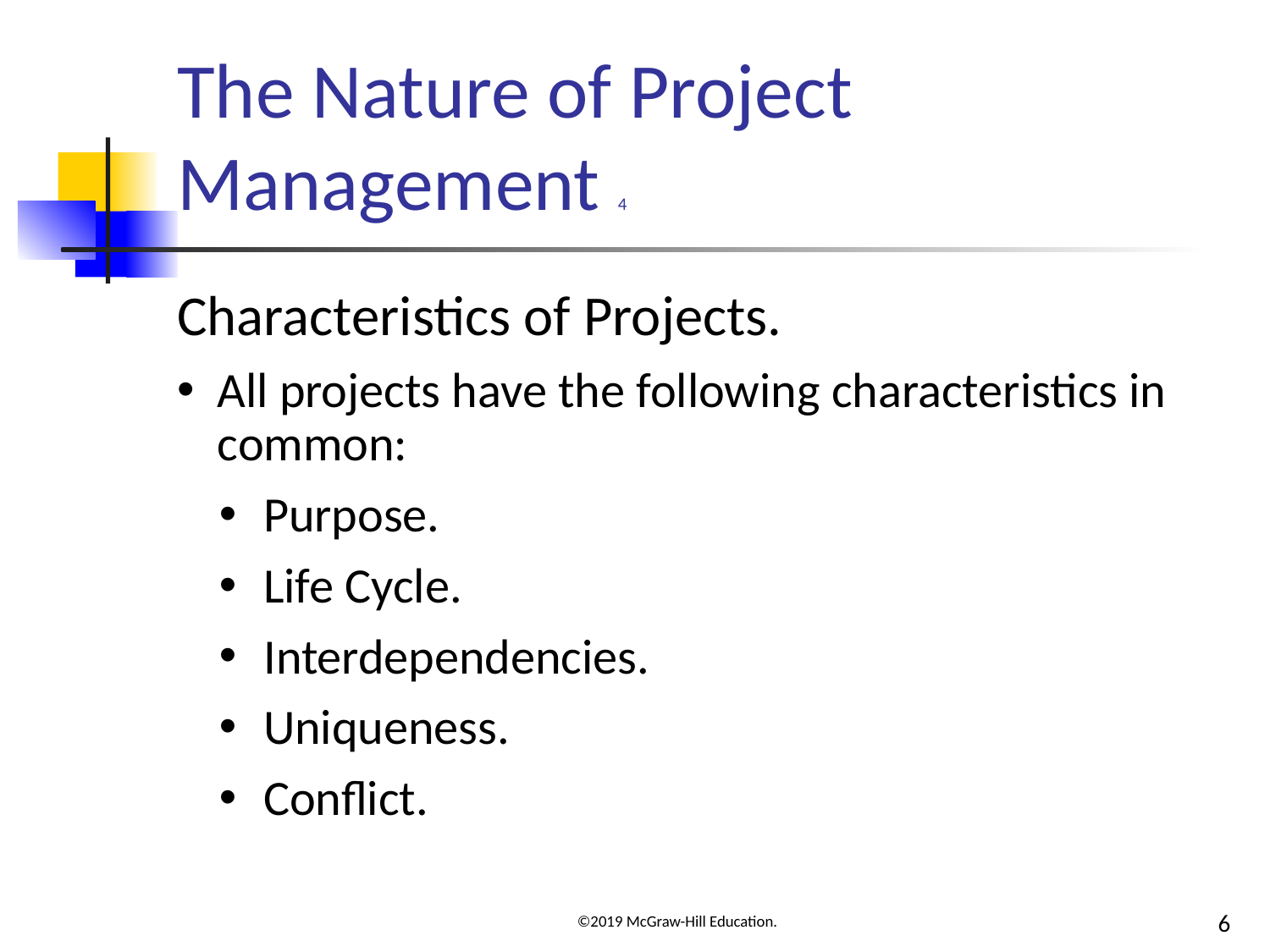

# The Nature of Project Management 4
Characteristics of Projects.
All projects have the following characteristics in common:
Purpose.
Life Cycle.
Interdependencies.
Uniqueness.
Conflict.